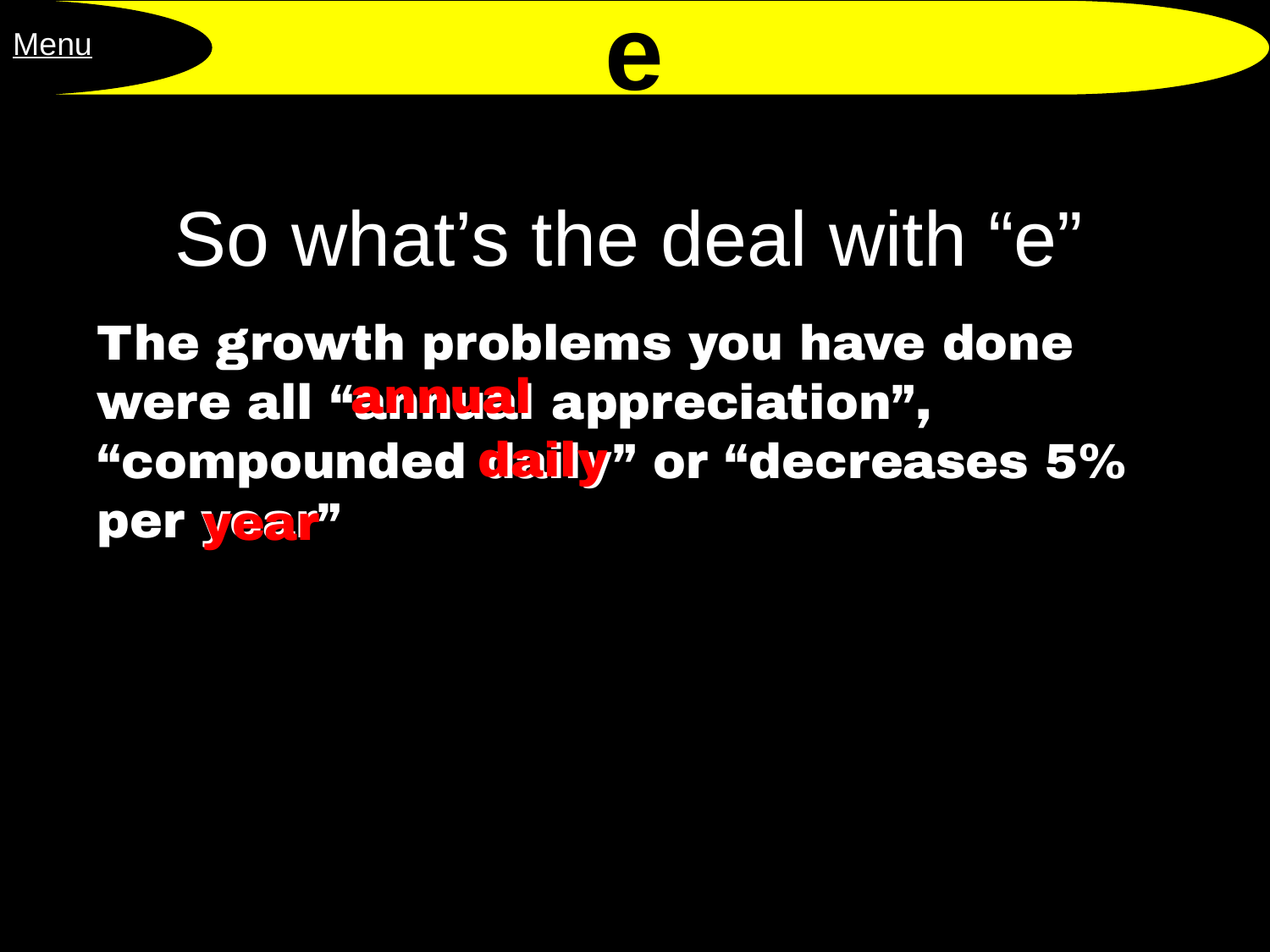

e
Menu
# So what’s the deal with “e”
The growth problems you have done were all “annual appreciation”, “compounded daily” or “decreases 5% per year”

annual
daily
year